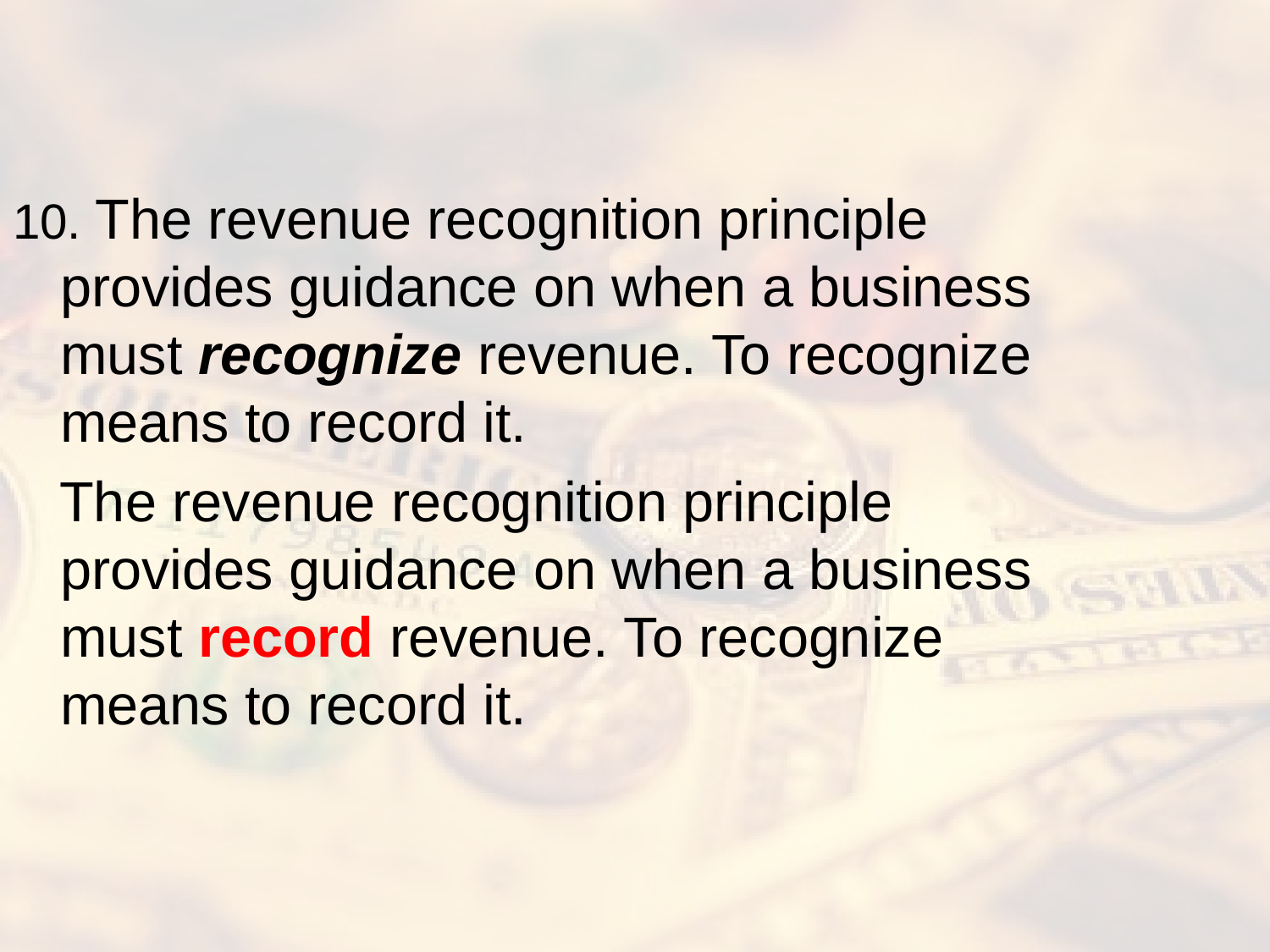

#

10. The revenue recognition principle provides guidance on when a business must recognize revenue. To recognize means to record it.
   The revenue recognition principle provides guidance on when a business must record revenue. To recognize means to record it.